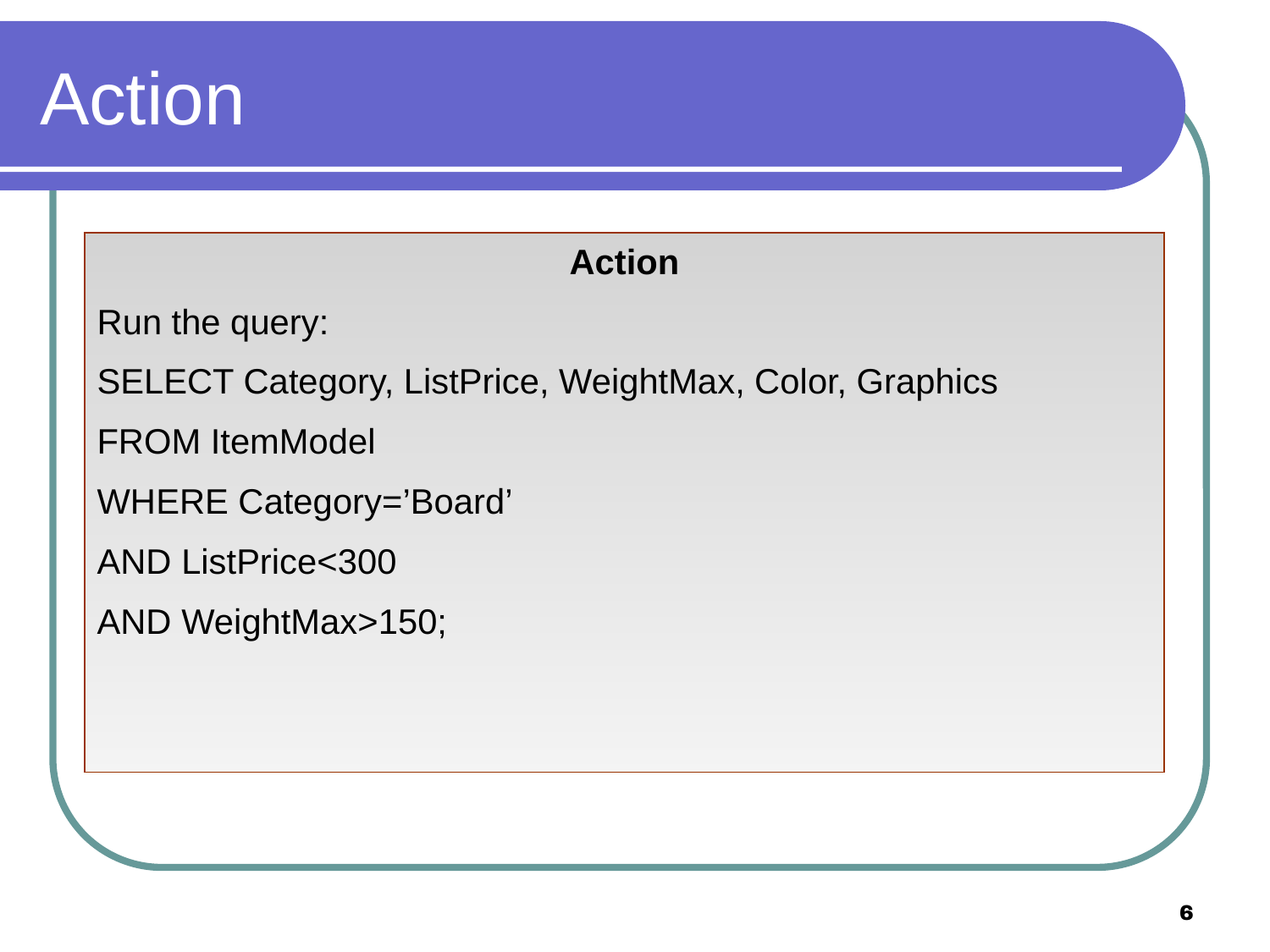

# Action
Action
Run the query:
SELECT Category, ListPrice, WeightMax, Color, Graphics
FROM ItemModel
WHERE Category=’Board’
AND ListPrice<300
AND WeightMax>150;
6